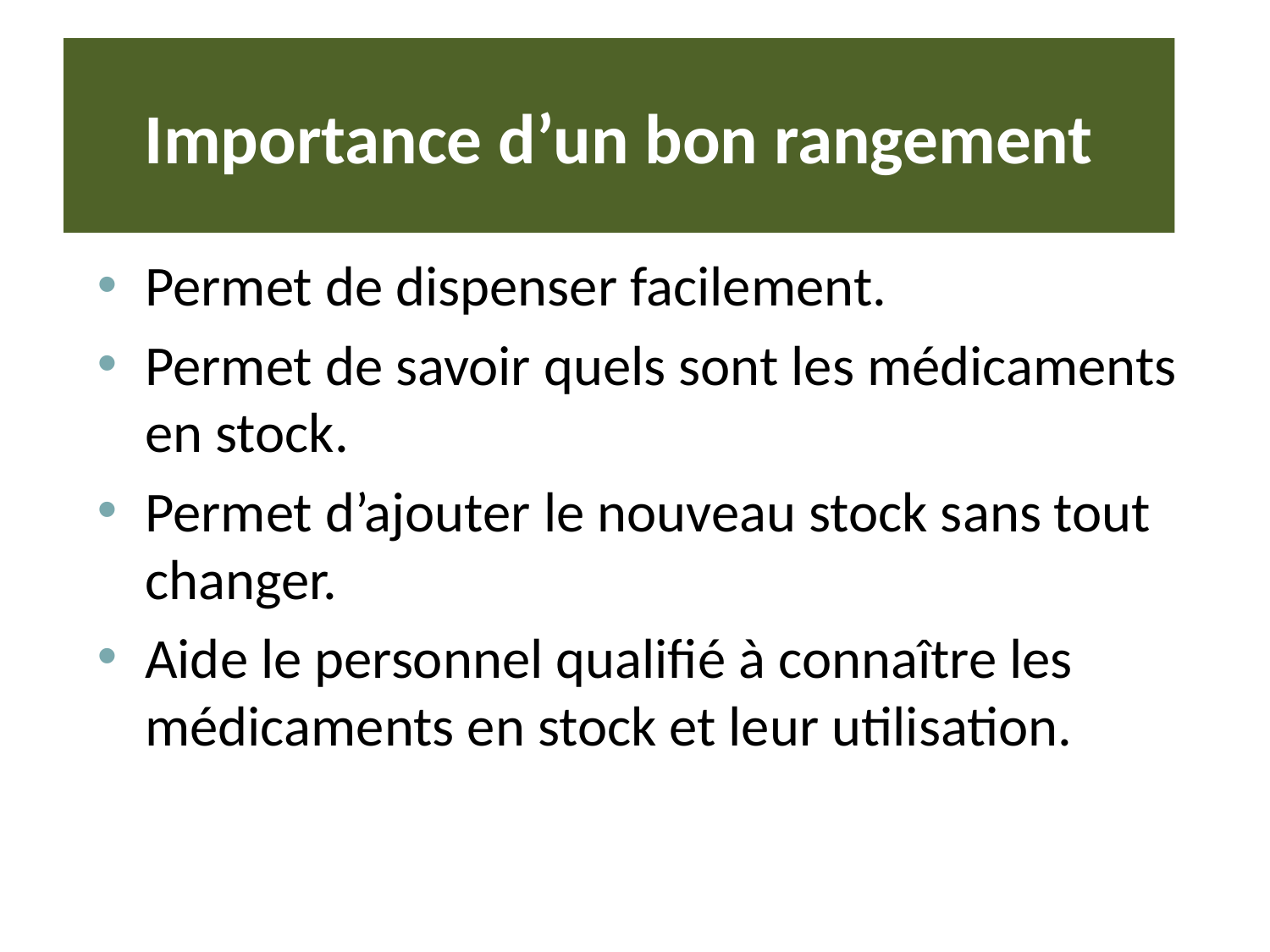

# Importance d’un bon rangement
Permet de dispenser facilement.
Permet de savoir quels sont les médicaments en stock.
Permet d’ajouter le nouveau stock sans tout changer.
Aide le personnel qualifié à connaître les médicaments en stock et leur utilisation.